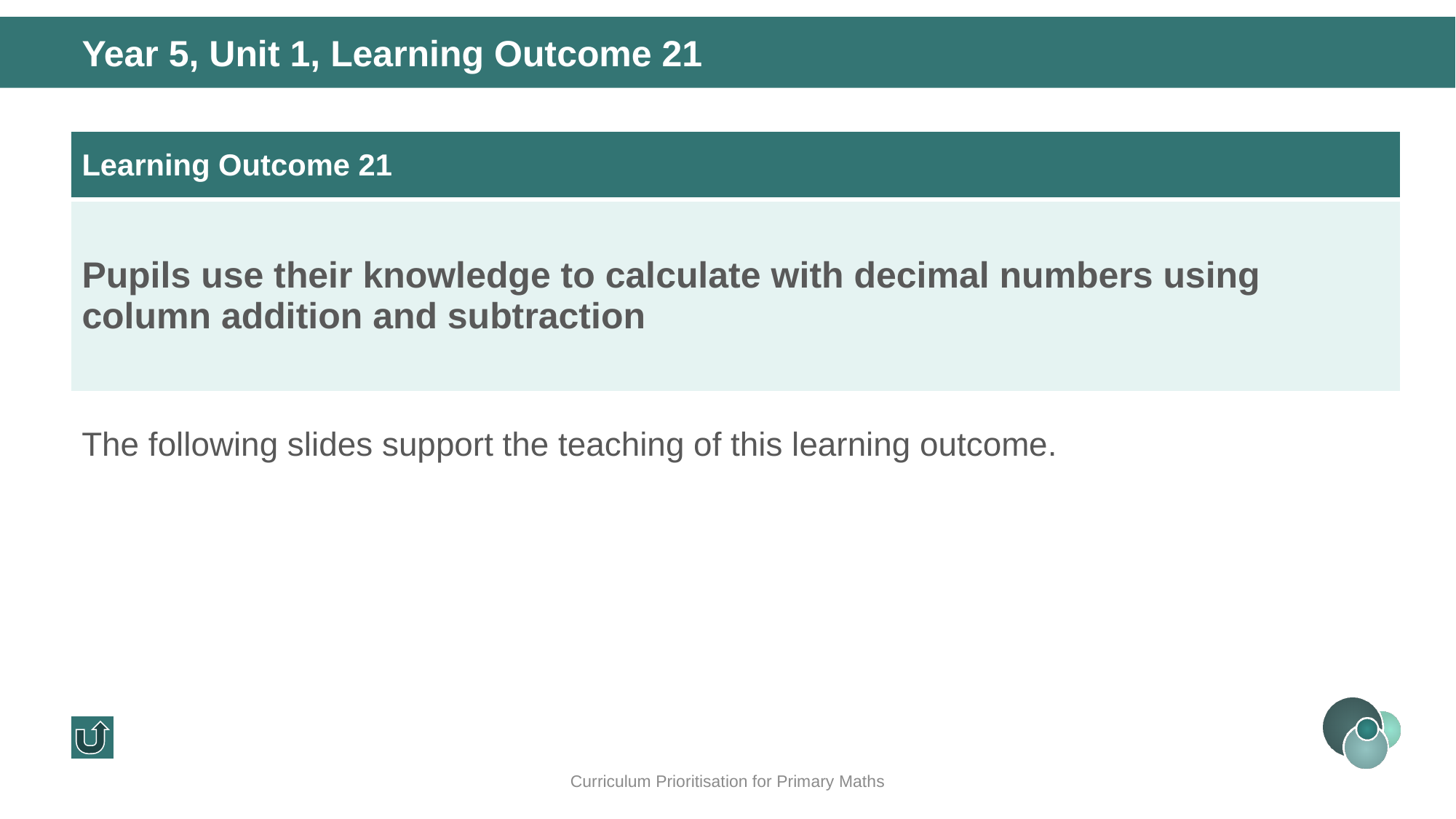

Year 5, Unit 1, Learning Outcome 21
| Learning Outcome 21 |
| --- |
| Pupils use their knowledge to calculate with decimal numbers using column addition and subtraction |
The following slides support the teaching of this learning outcome.

Curriculum Prioritisation for Primary Maths